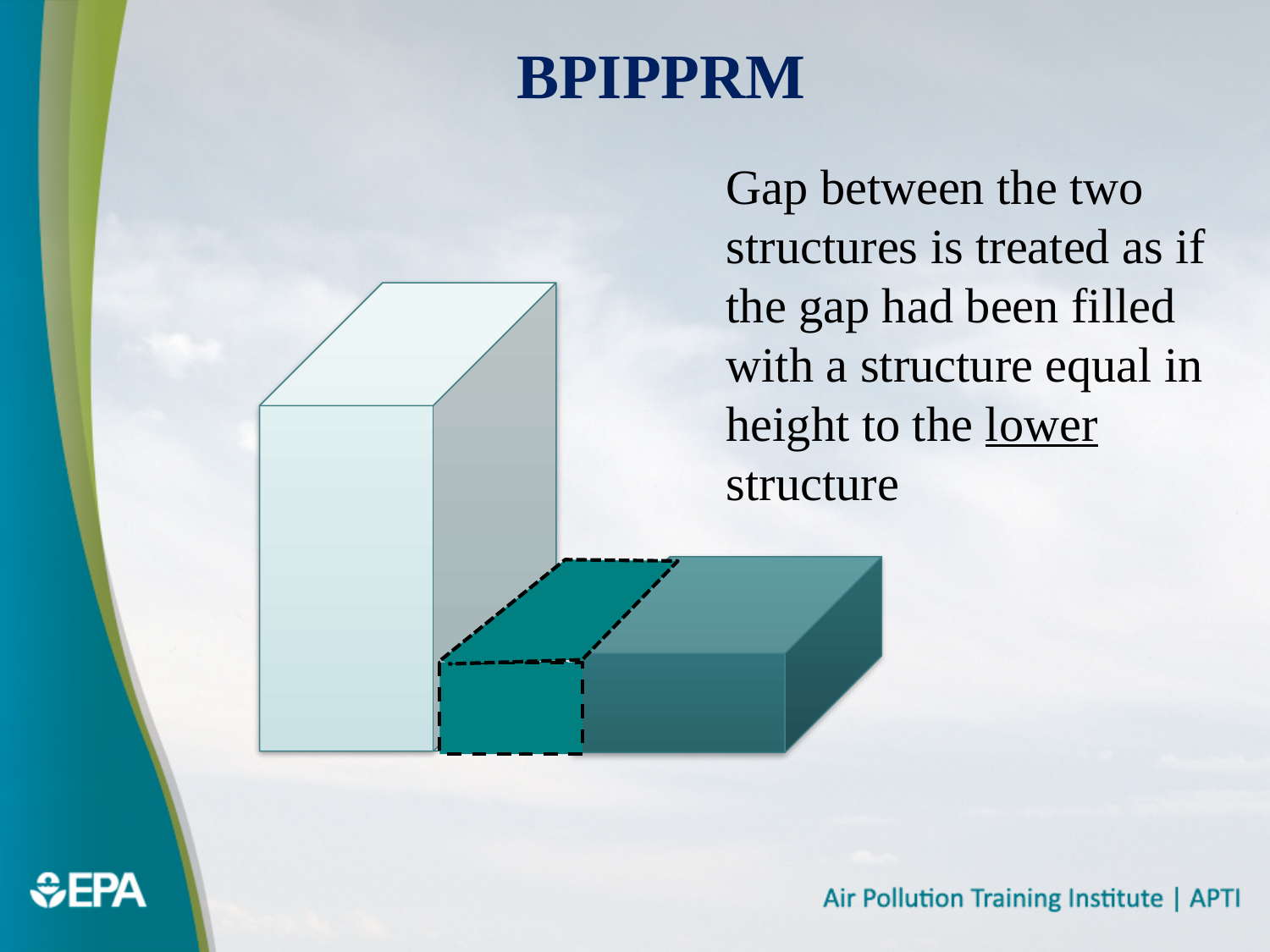

BPIPPRM
Gap between the two structures is treated as if the gap had been filled with a structure equal in height to the lower structure